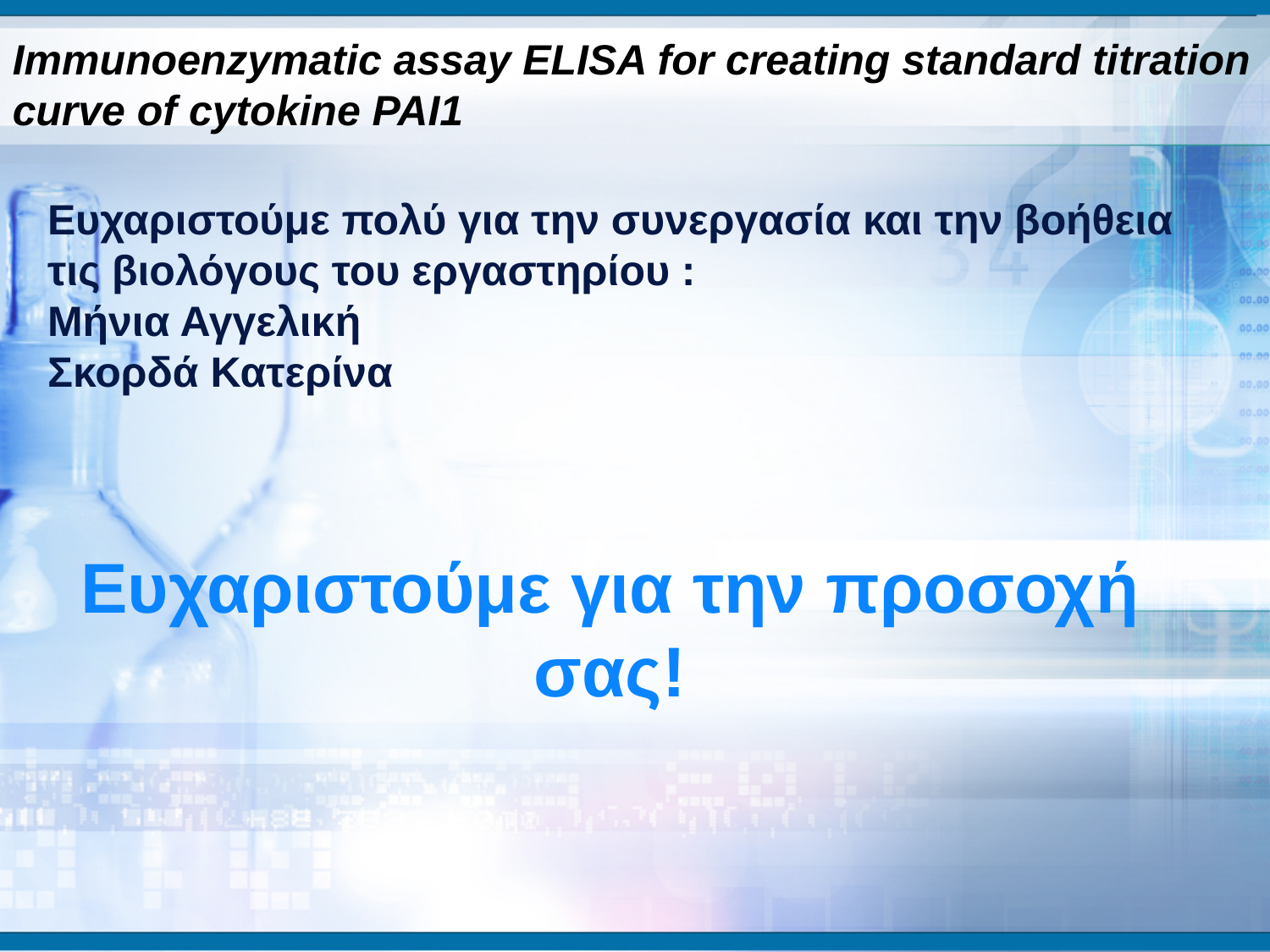

Immunoenzymatic assay ELISA for creating standard titration curve of cytokine PAI1
Ευχαριστούμε πολύ για την συνεργασία και την βοήθεια τις βιολόγους του εργαστηρίου :
Μήνια Αγγελική
Σκορδά Κατερίνα
Ευχαριστούμε για την προσοχή σας!